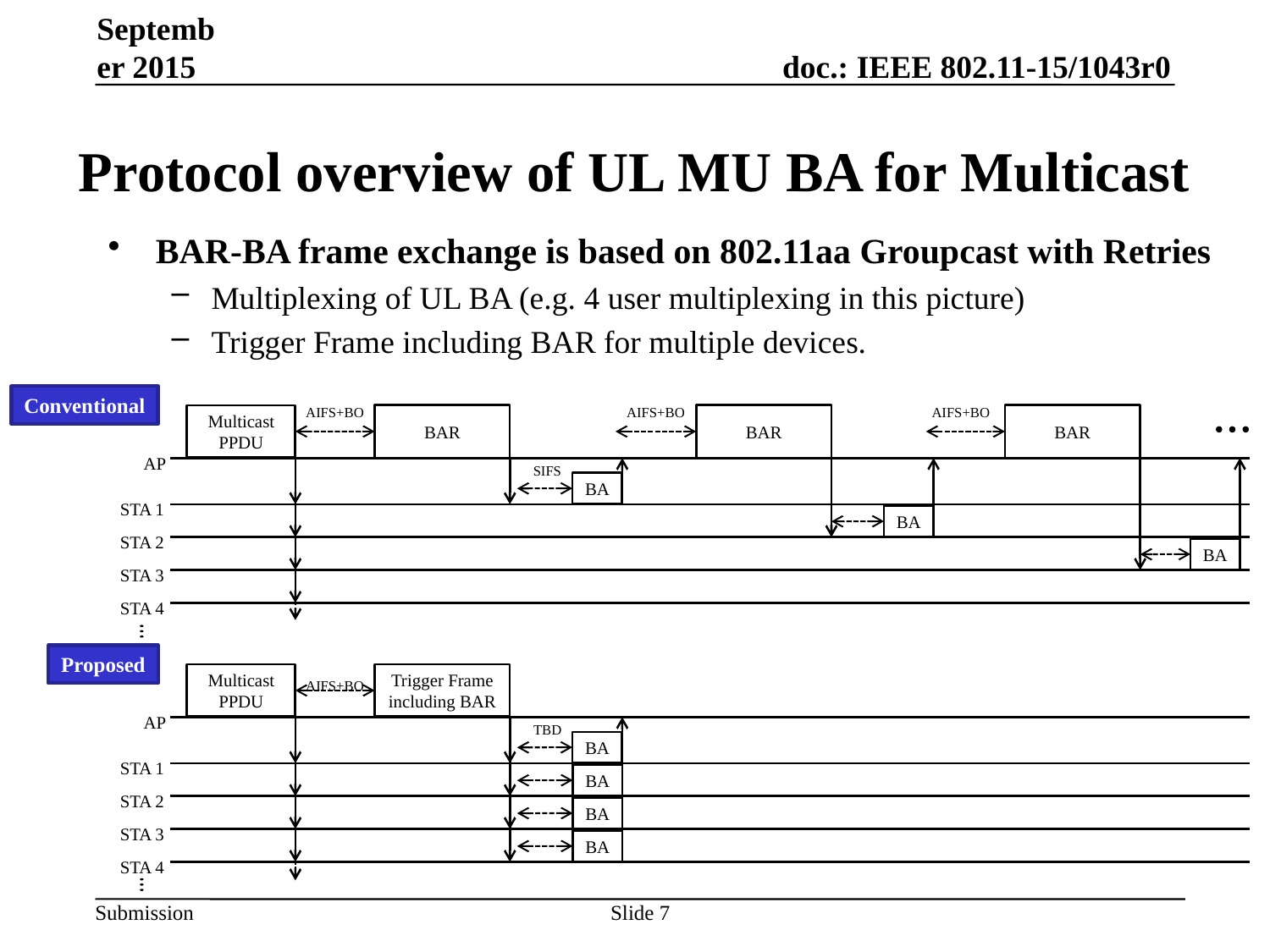

September 2015
# Protocol overview of UL MU BA for Multicast
BAR-BA frame exchange is based on 802.11aa Groupcast with Retries
Multiplexing of UL BA (e.g. 4 user multiplexing in this picture)
Trigger Frame including BAR for multiple devices.
Conventional
AIFS+BO
AIFS+BO
AIFS+BO
BAR
BAR
BAR
Multicast
PPDU
AP
SIFS
BA
STA 1
BA
STA 2
BA
STA 3
STA 4

Proposed
Multicast
PPDU
Trigger Frame
including BAR
AP
TBD
BA
STA 1
BA
STA 2
BA
STA 3
BA
STA 4

AIFS+BO
Slide 7
Yusuke Tanaka, Sony Corporation